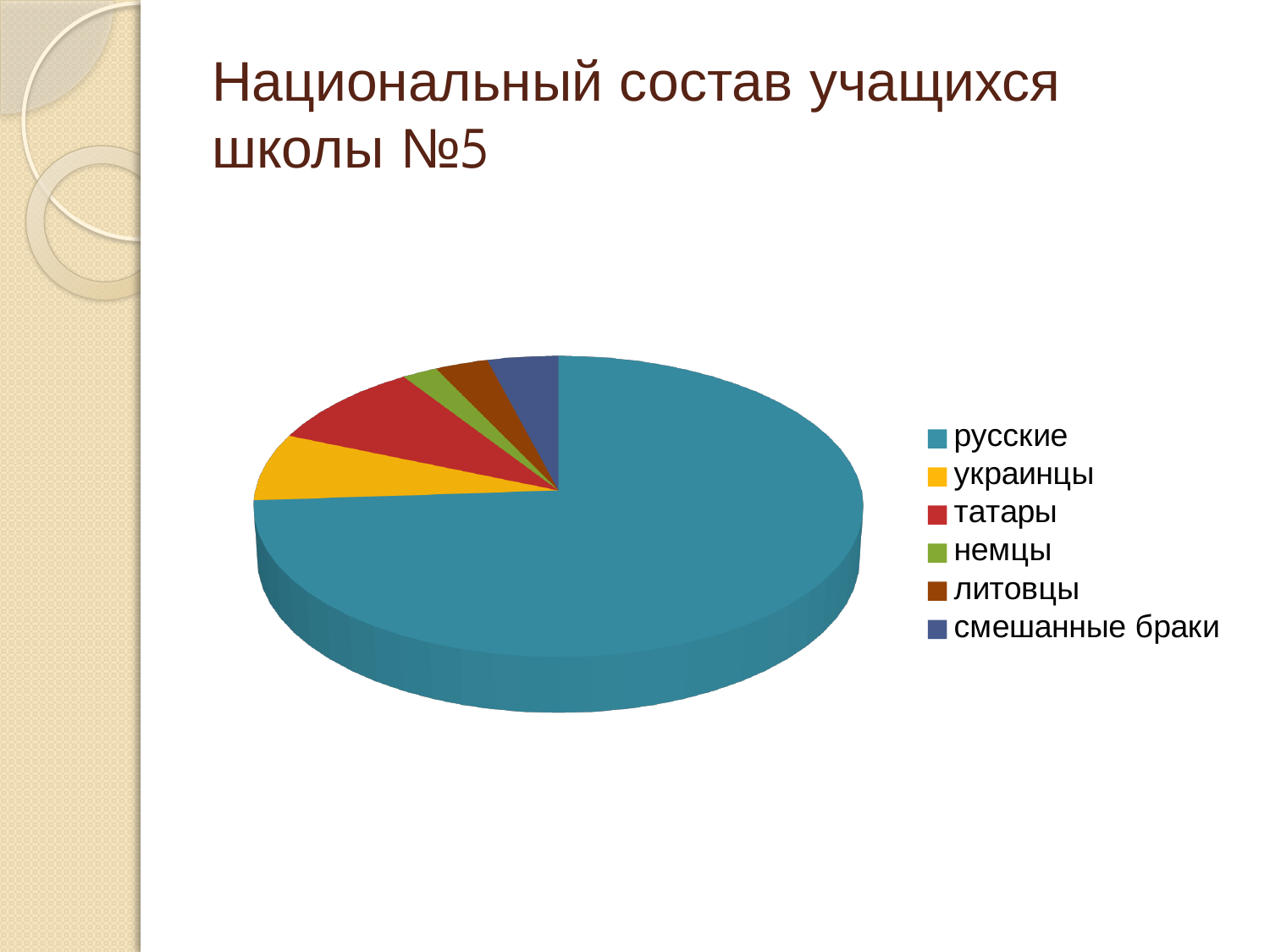

# Национальный состав учащихся школы №5

[unsupported chart]